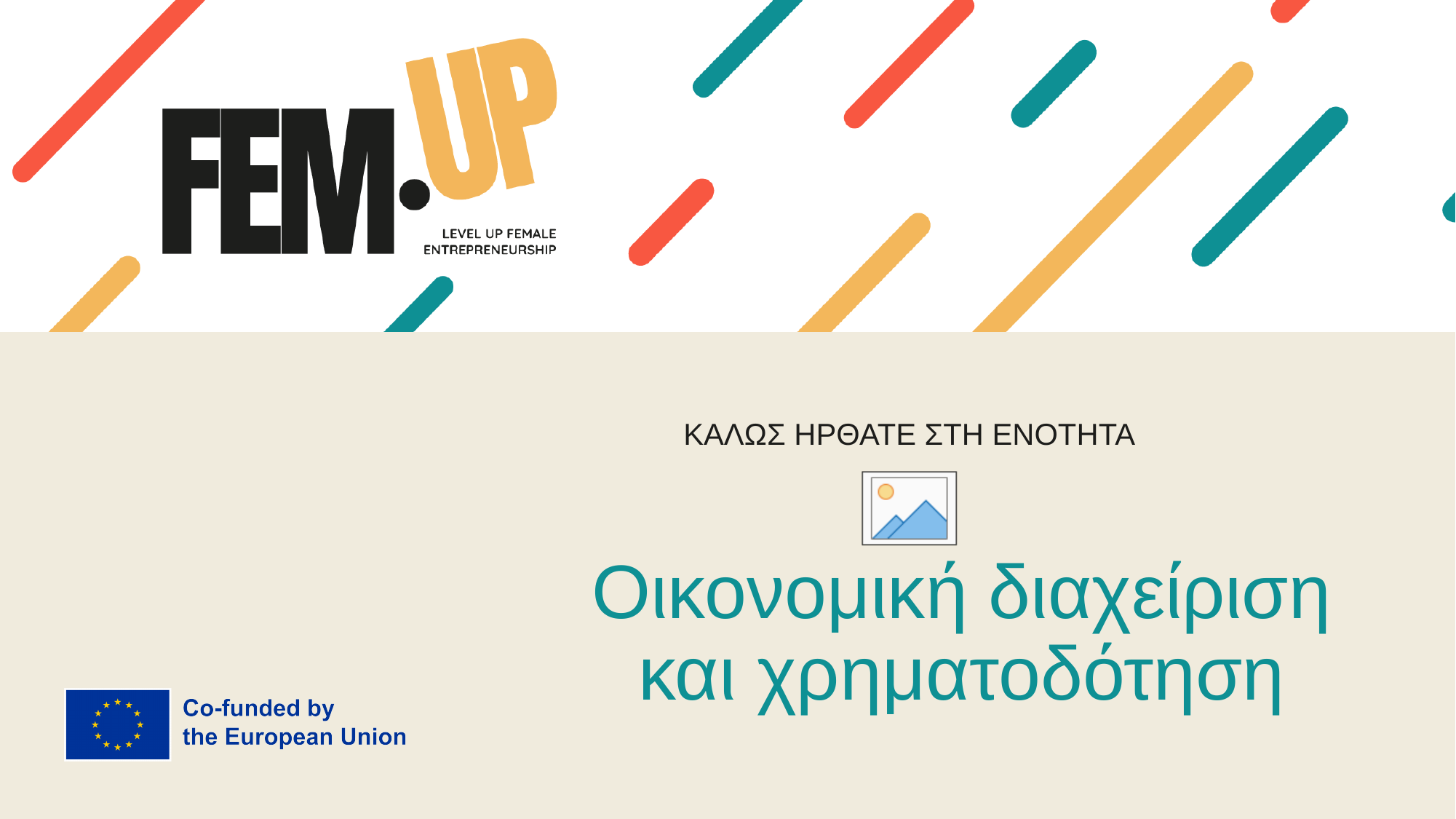

ΚΑΛΩΣ ΗΡΘΑΤΕ ΣΤΗ ΕΝΟΤΗΤΑ
# Οικονομική διαχείριση και χρηματοδότηση